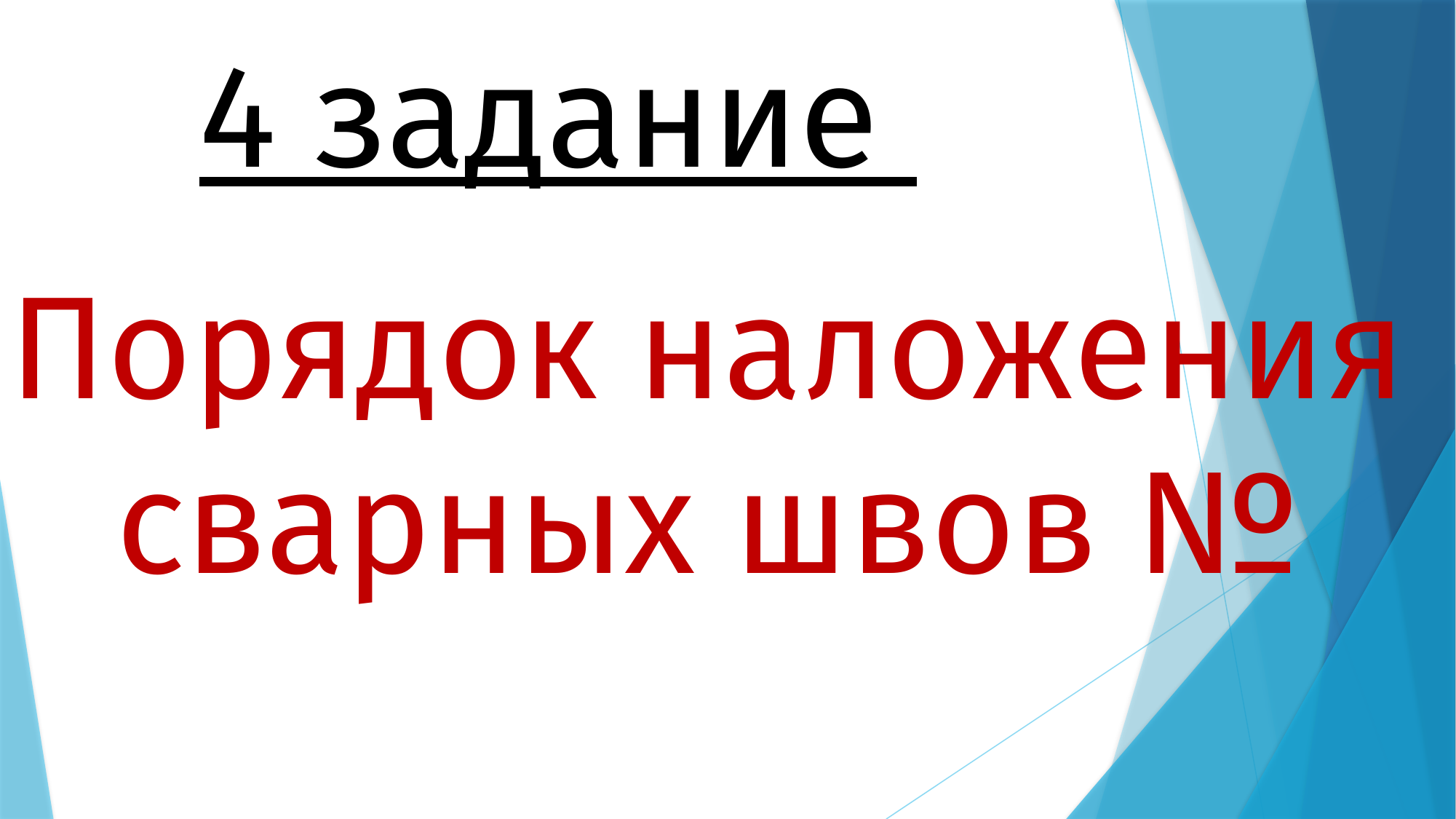

# 4 задание
Порядок наложения сварных швов №